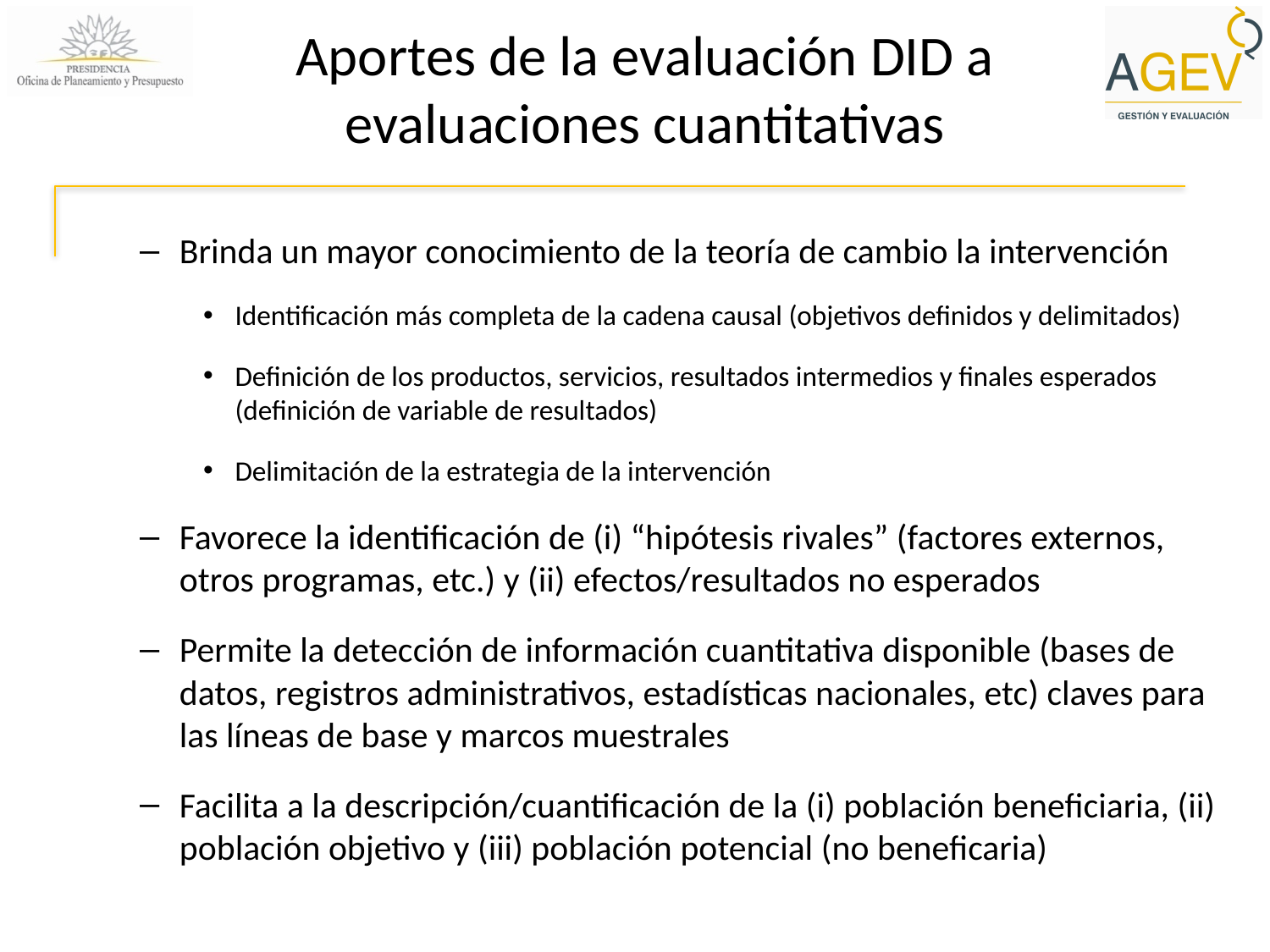

# Aportes de la evaluación DID a evaluaciones cuantitativas
Brinda un mayor conocimiento de la teoría de cambio la intervención
Identificación más completa de la cadena causal (objetivos definidos y delimitados)
Definición de los productos, servicios, resultados intermedios y finales esperados (definición de variable de resultados)
Delimitación de la estrategia de la intervención
Favorece la identificación de (i) “hipótesis rivales” (factores externos, otros programas, etc.) y (ii) efectos/resultados no esperados
Permite la detección de información cuantitativa disponible (bases de datos, registros administrativos, estadísticas nacionales, etc) claves para las líneas de base y marcos muestrales
Facilita a la descripción/cuantificación de la (i) población beneficiaria, (ii) población objetivo y (iii) población potencial (no beneficaria)